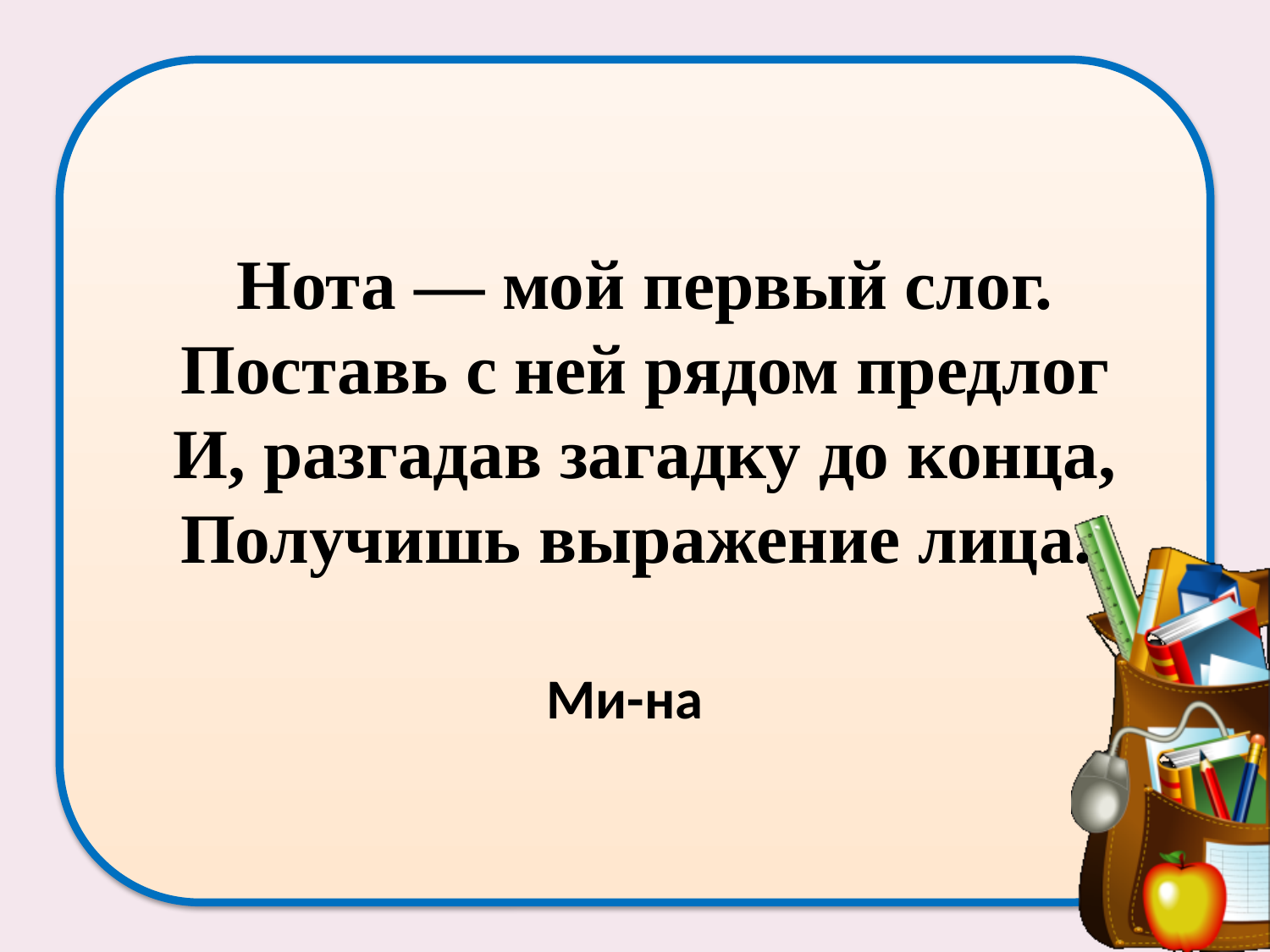

# Нота — мой первый слог. Поставь с ней рядом предлог И, разгадав загадку до конца, Получишь выражение лица.
Ми-на